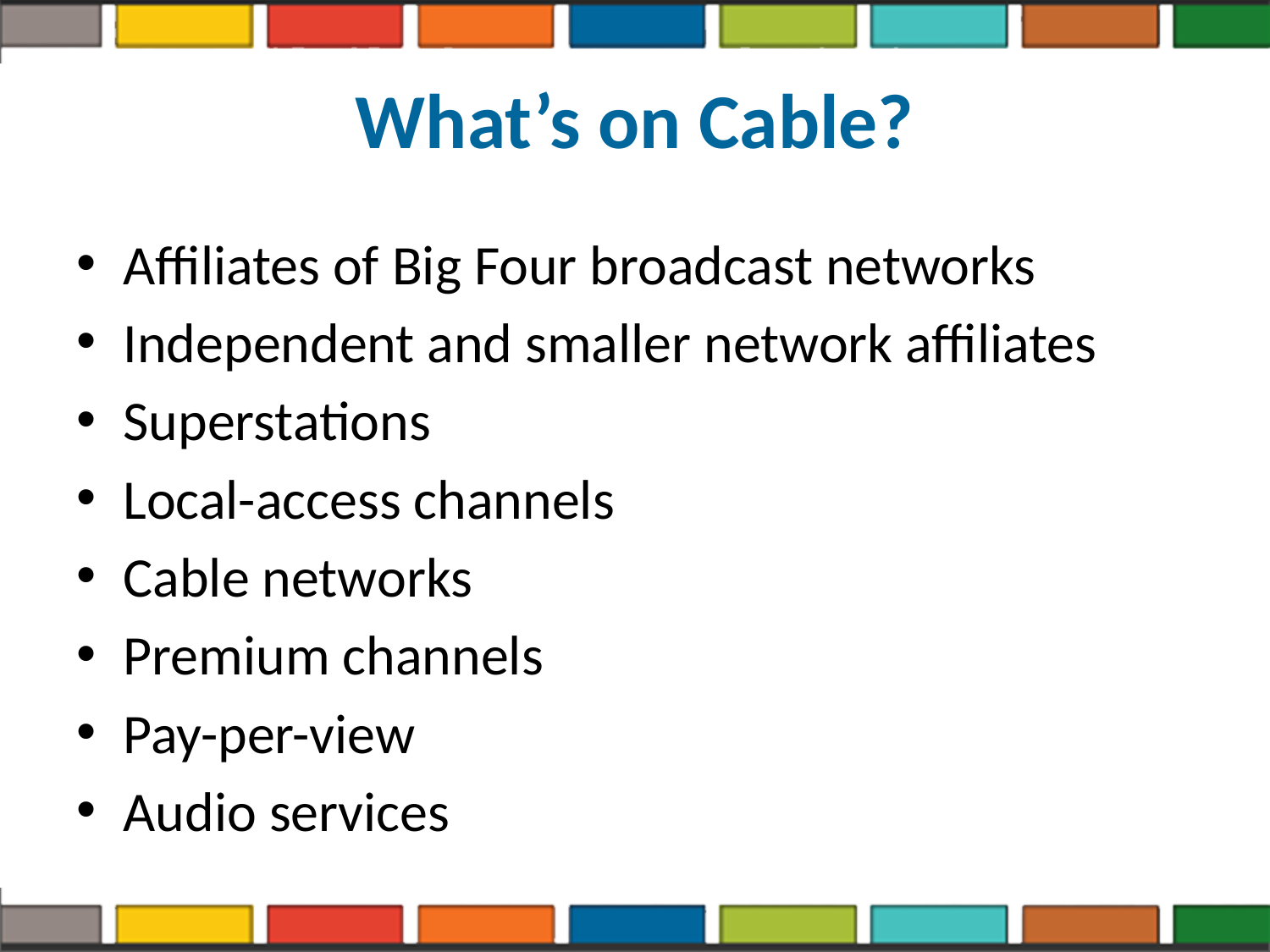

# What’s on Cable?
Affiliates of Big Four broadcast networks
Independent and smaller network affiliates
Superstations
Local-access channels
Cable networks
Premium channels
Pay-per-view
Audio services